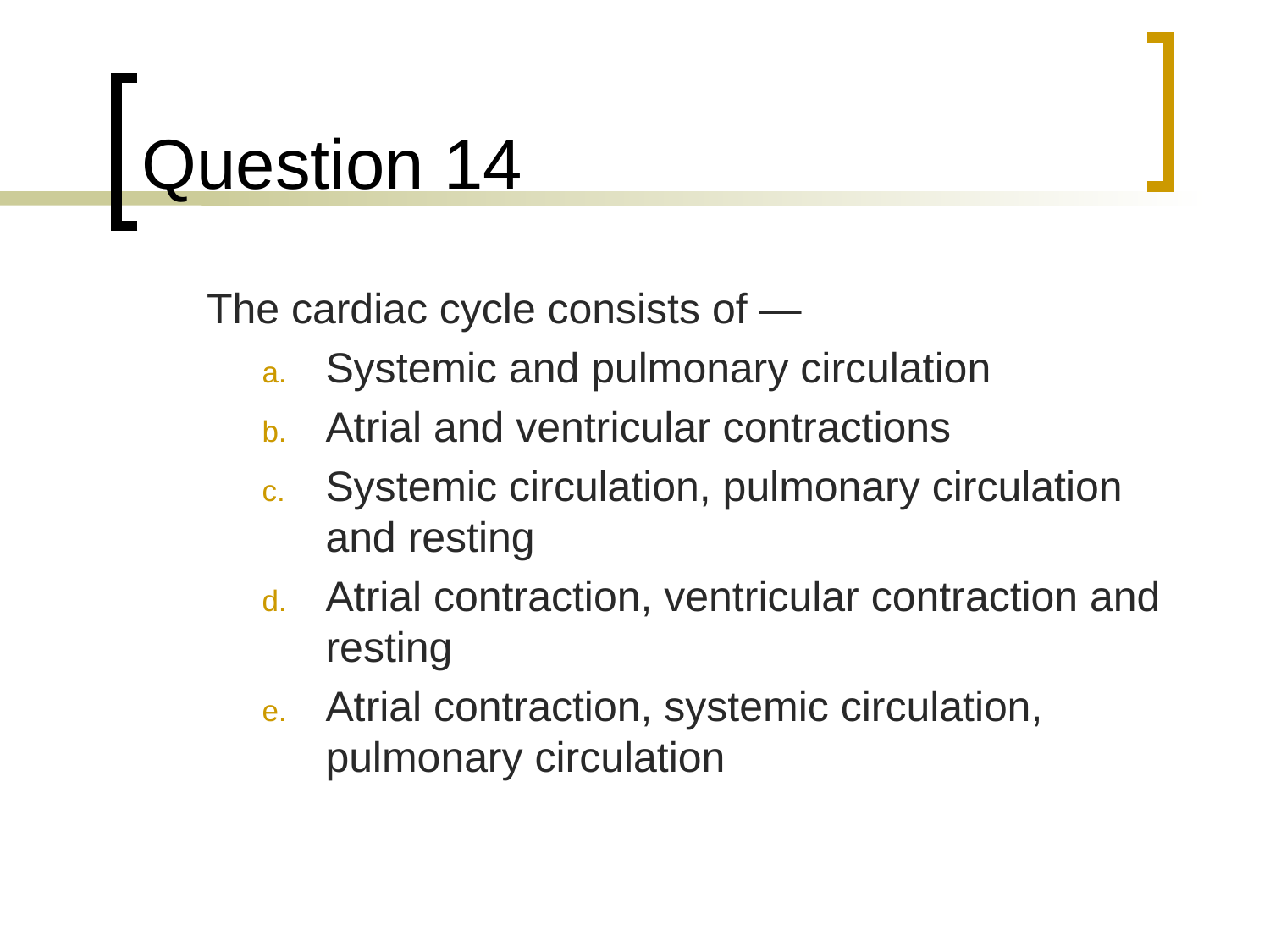

# Question 14
	The cardiac cycle consists of —
Systemic and pulmonary circulation
Atrial and ventricular contractions
Systemic circulation, pulmonary circulation and resting
Atrial contraction, ventricular contraction and resting
Atrial contraction, systemic circulation, pulmonary circulation